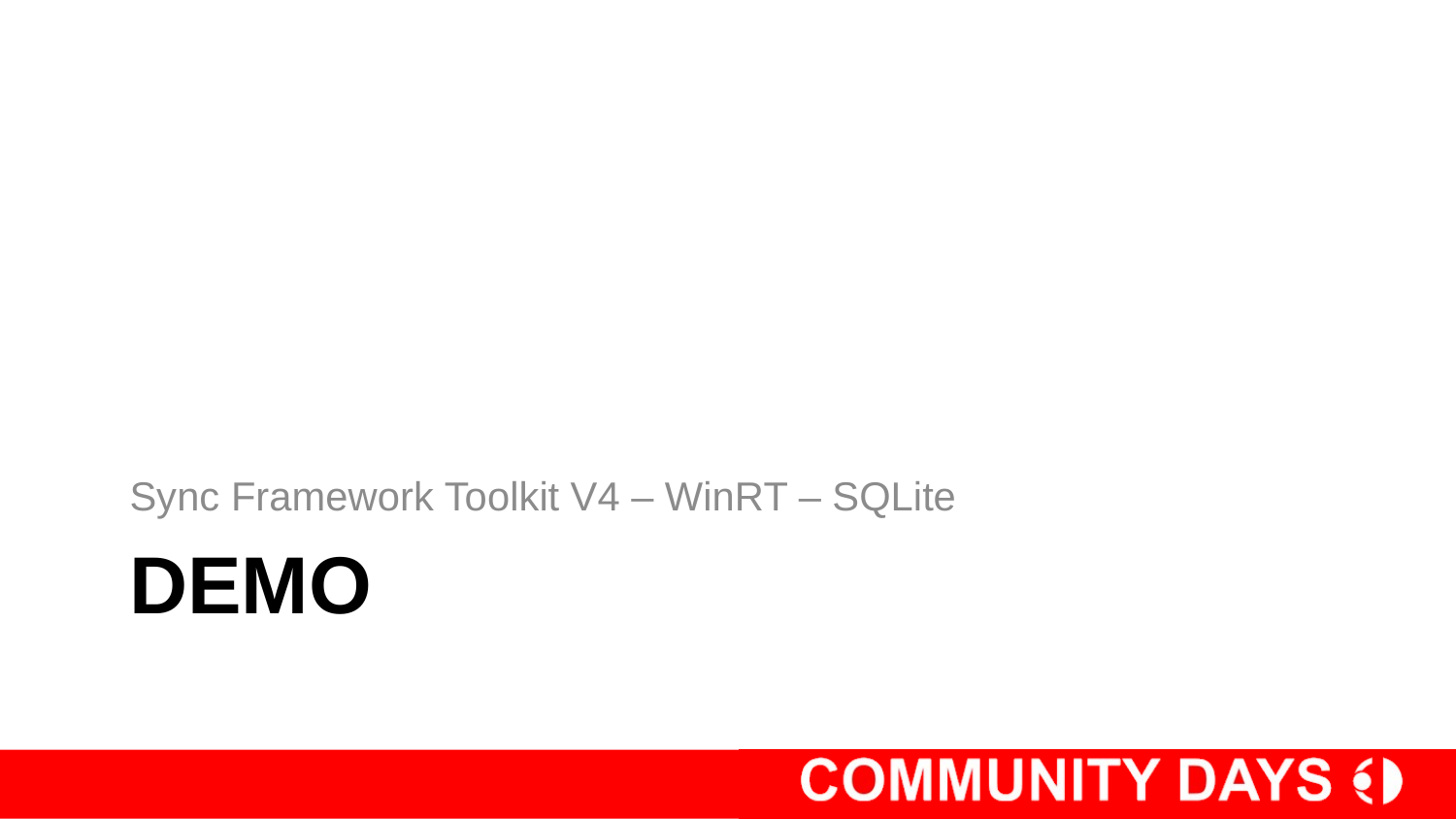

Sync Framework Toolkit V4 – WinRT – SQLite
# demo